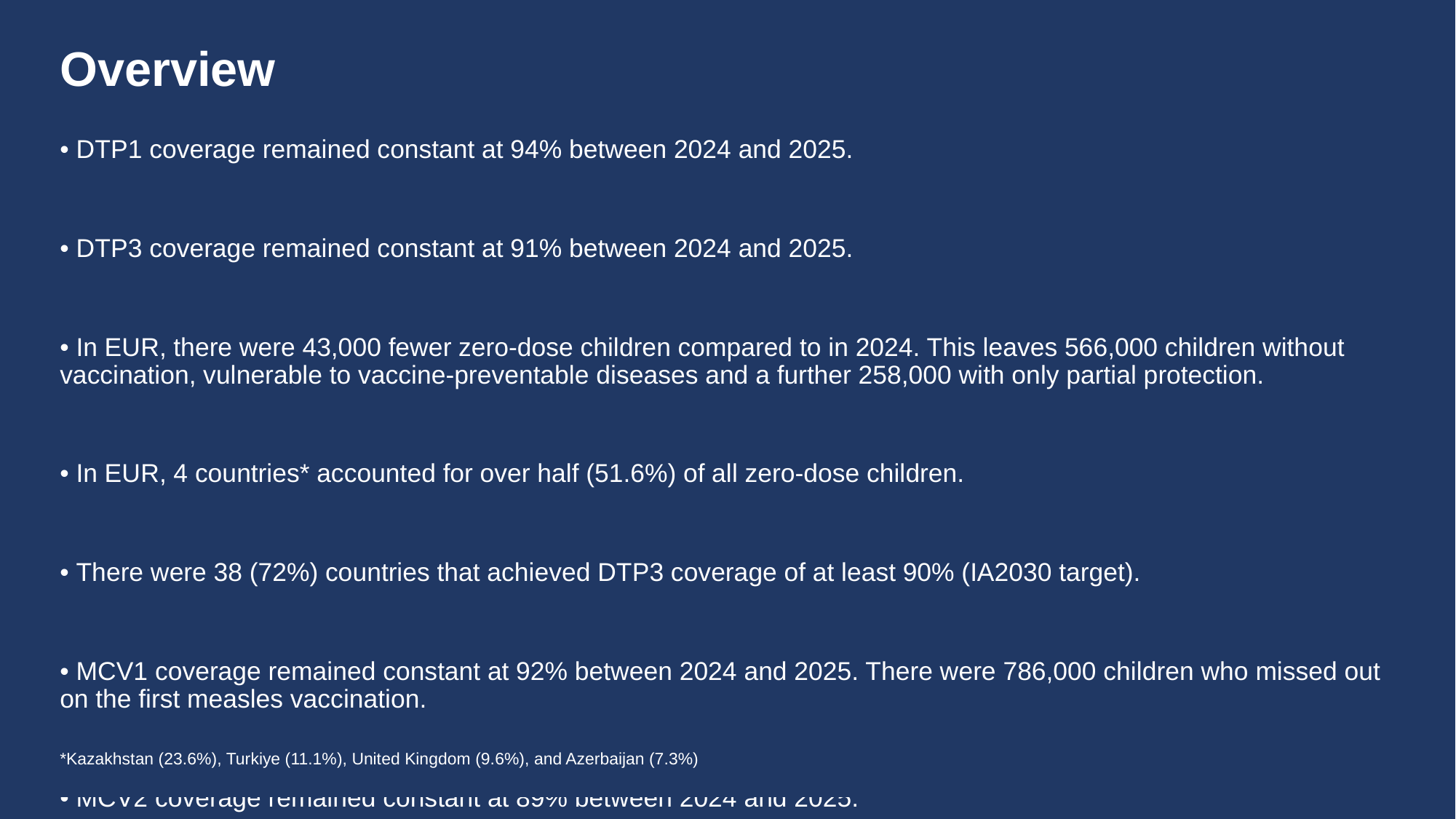

# Overview
• DTP1 coverage remained constant at 94% between 2024 and 2025.

• DTP3 coverage remained constant at 91% between 2024 and 2025.

• In EUR, there were 43,000 fewer zero-dose children compared to in 2024. This leaves 566,000 children without vaccination, vulnerable to vaccine-preventable diseases and a further 258,000 with only partial protection.

• In EUR, 4 countries* accounted for over half (51.6%) of all zero-dose children.

• There were 38 (72%) countries that achieved DTP3 coverage of at least 90% (IA2030 target).

• MCV1 coverage remained constant at 92% between 2024 and 2025. There were 786,000 children who missed out on the first measles vaccination.

• MCV2 coverage remained constant at 89% between 2024 and 2025.

• Last dose coverage of HPV vaccination (HPVc) among girls increased from 39% to 41% in 2025.
*Kazakhstan (23.6%), Turkiye (11.1%), United Kingdom (9.6%), and Azerbaijan (7.3%)